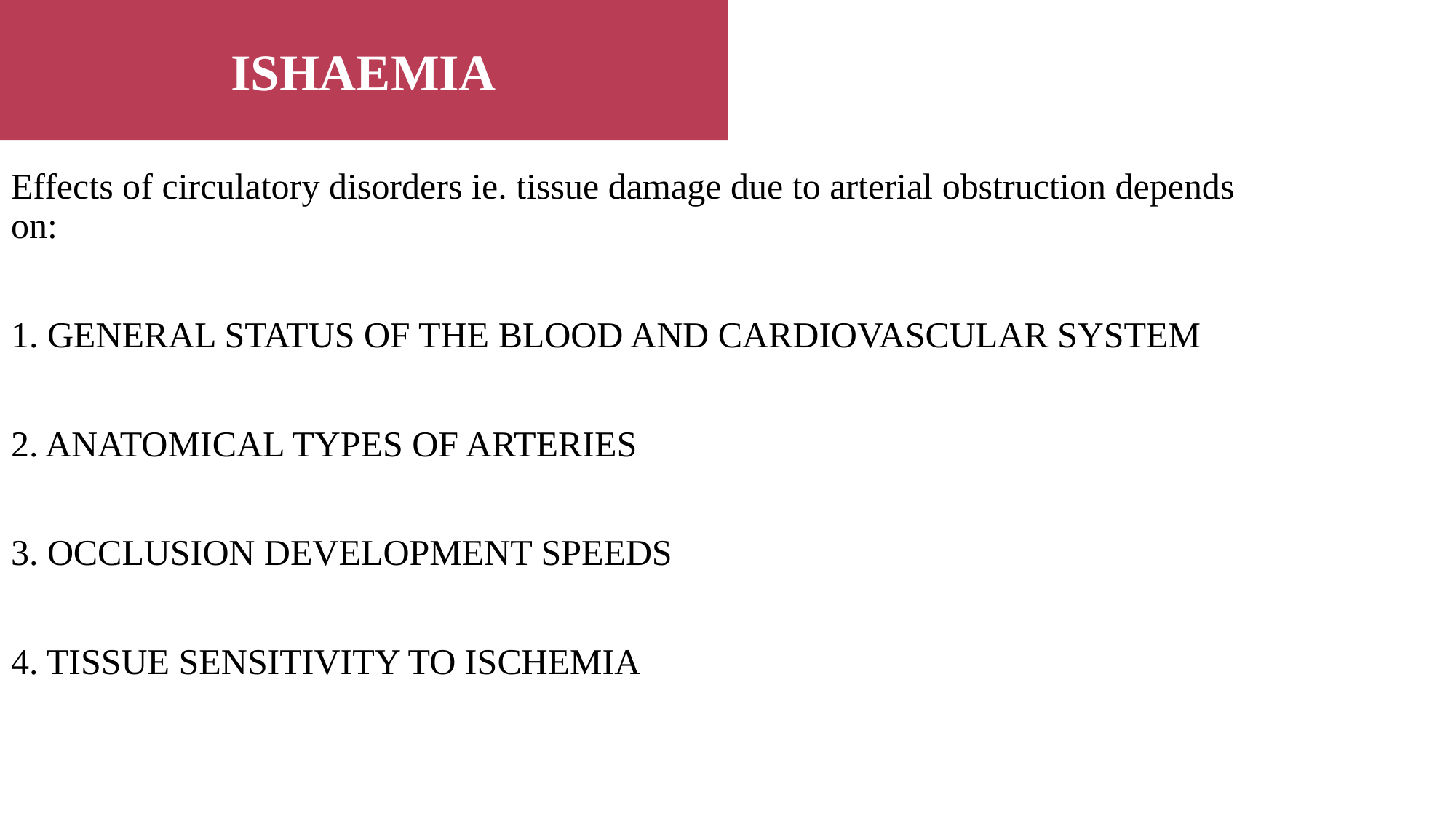

ISHAEMIA
Effects of circulatory disorders ie. tissue damage due to arterial obstruction depends on:

1. GENERAL STATUS OF THE BLOOD AND CARDIOVASCULAR SYSTEM

2. ANATOMICAL TYPES OF ARTERIES

3. OCCLUSION DEVELOPMENT SPEEDS

4. TISSUE SENSITIVITY TO ISCHEMIA